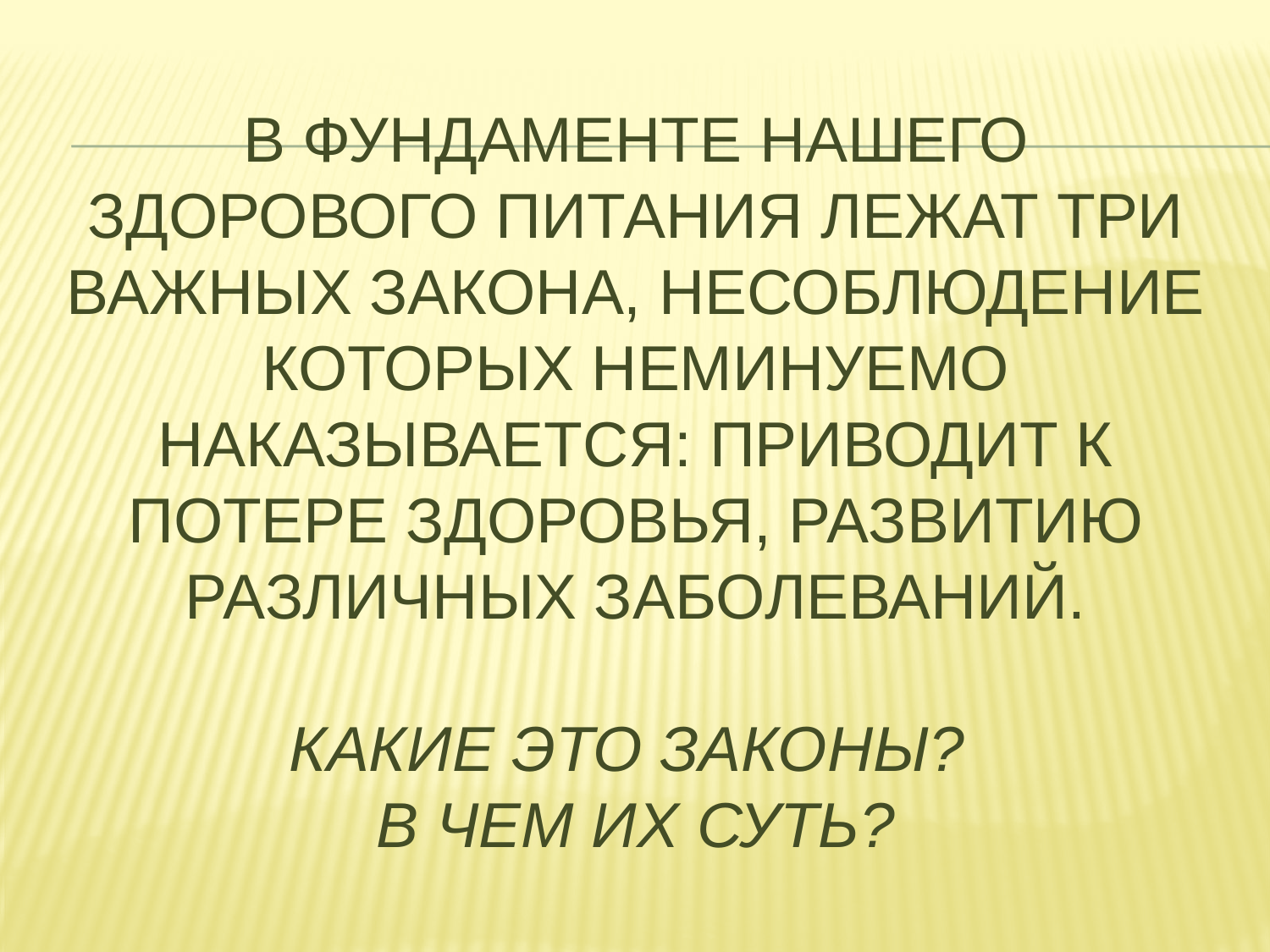

# В фундаменте нашего здорового питания лежат три важных закона, несоблюдение которых неминуемо наказывается: приводит к потере здоровья, развитию различных заболеваний. Какие это законы? В чем их суть?